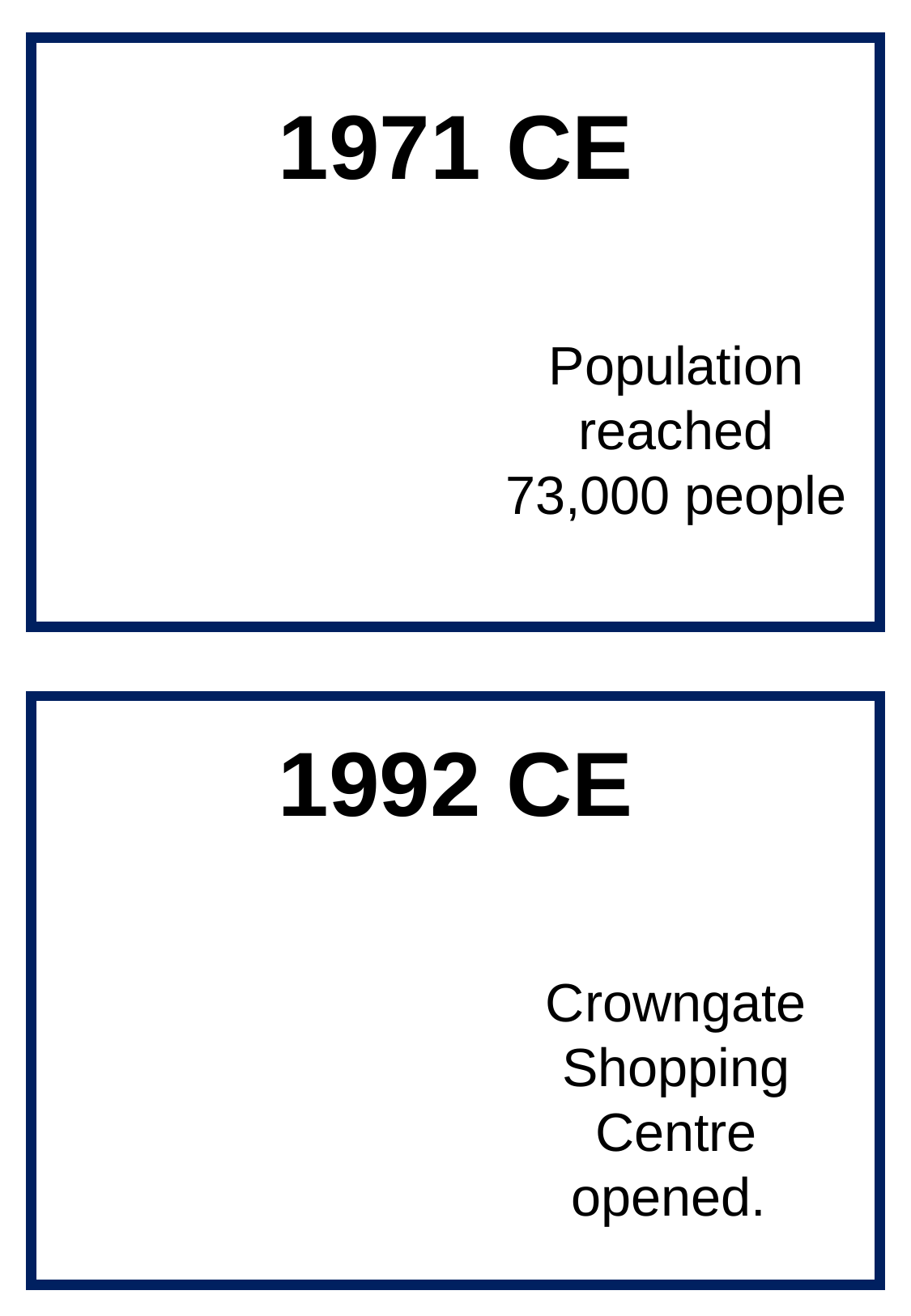

1971 CE

Population reached 73,000 people

1992 CE

Crowngate Shopping Centre opened.